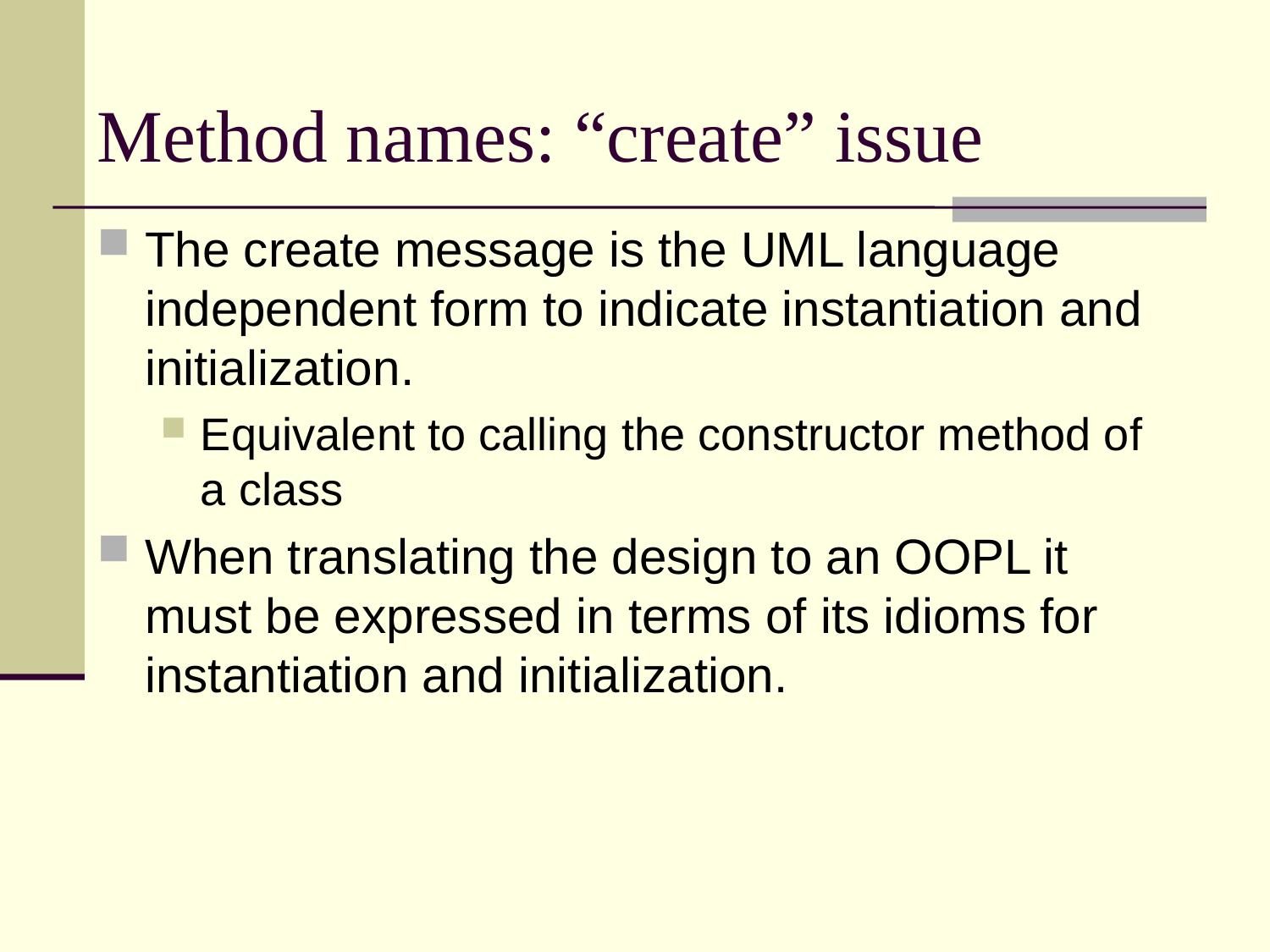

# Method names: “create” issue
The create message is the UML language independent form to indicate instantiation and initialization.
Equivalent to calling the constructor method of a class
When translating the design to an OOPL it must be expressed in terms of its idioms for instantiation and initialization.